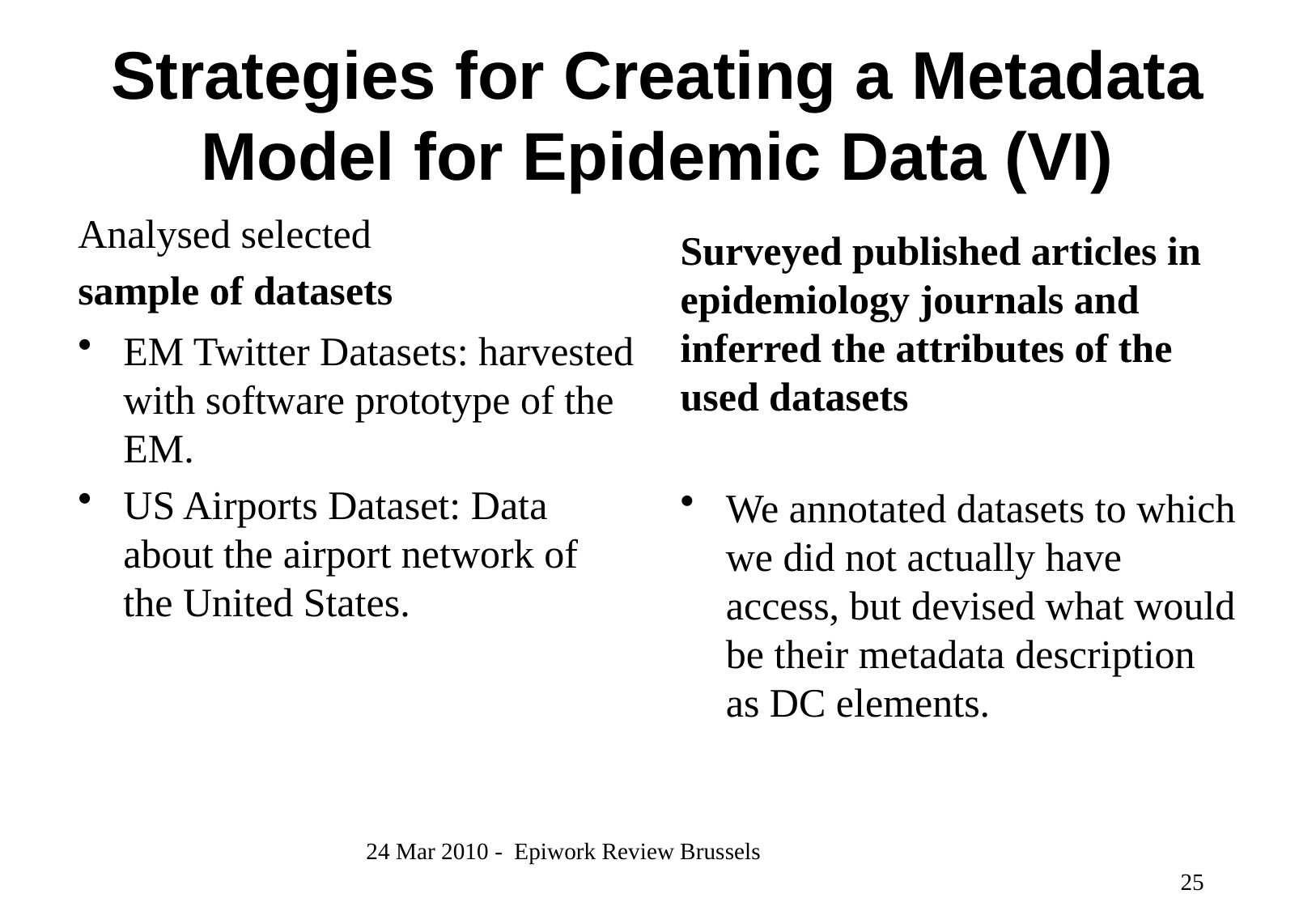

# Strategies for Creating a Metadata Model for Epidemic Data (VI)
Surveyed published articles in epidemiology journals and inferred the attributes of the used datasets
Analysed selected
sample of datasets
EM Twitter Datasets: harvested with software prototype of the EM.
US Airports Dataset: Data about the airport network of the United States.

We annotated datasets to which we did not actually have access, but devised what would be their metadata description as DC elements.
24 Mar 2010 -  Epiwork Review Brussels
25